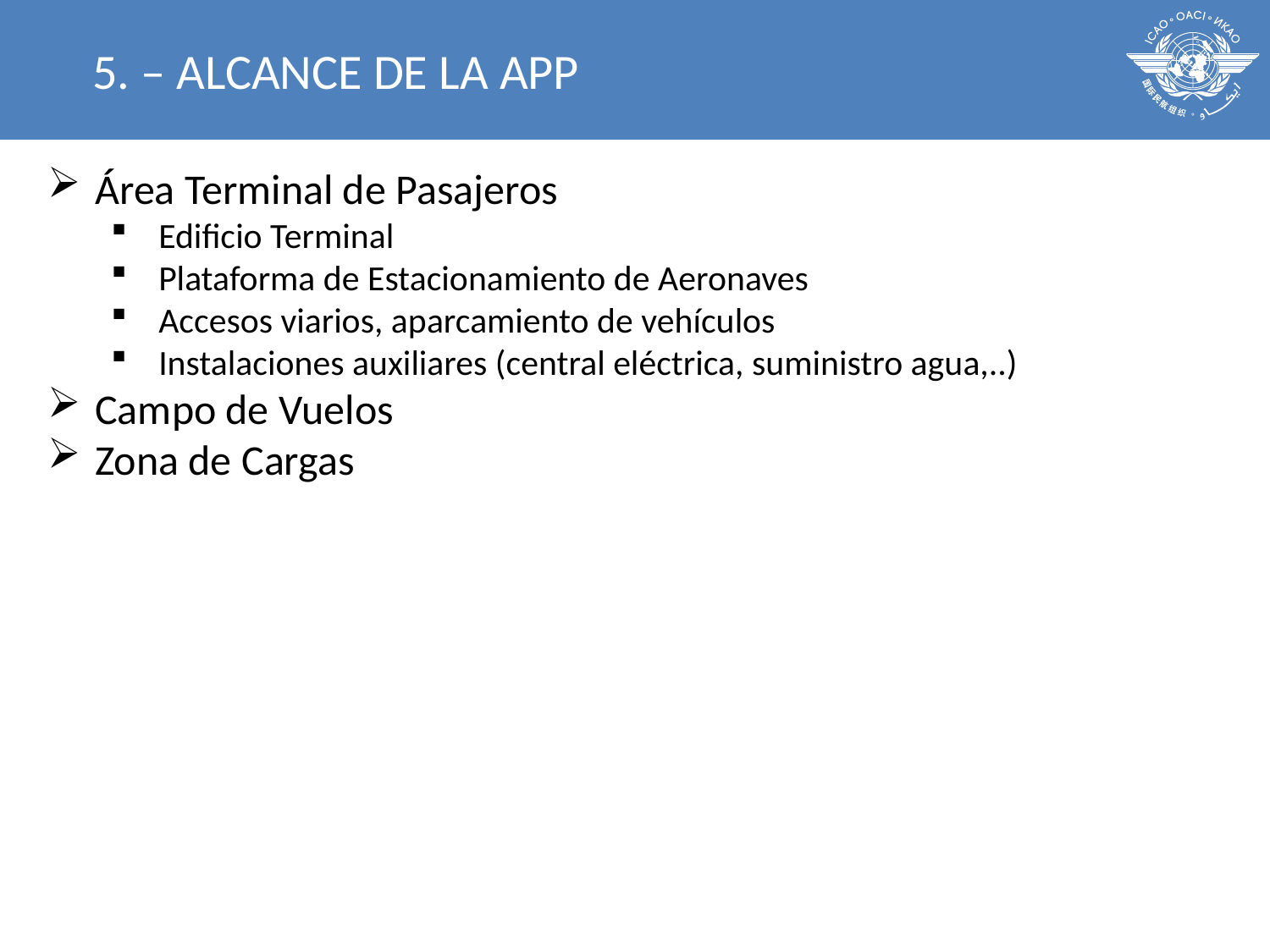

5. – ALCANCE DE LA APP
Área Terminal de Pasajeros
Edificio Terminal
Plataforma de Estacionamiento de Aeronaves
Accesos viarios, aparcamiento de vehículos
Instalaciones auxiliares (central eléctrica, suministro agua,..)
Campo de Vuelos
Zona de Cargas